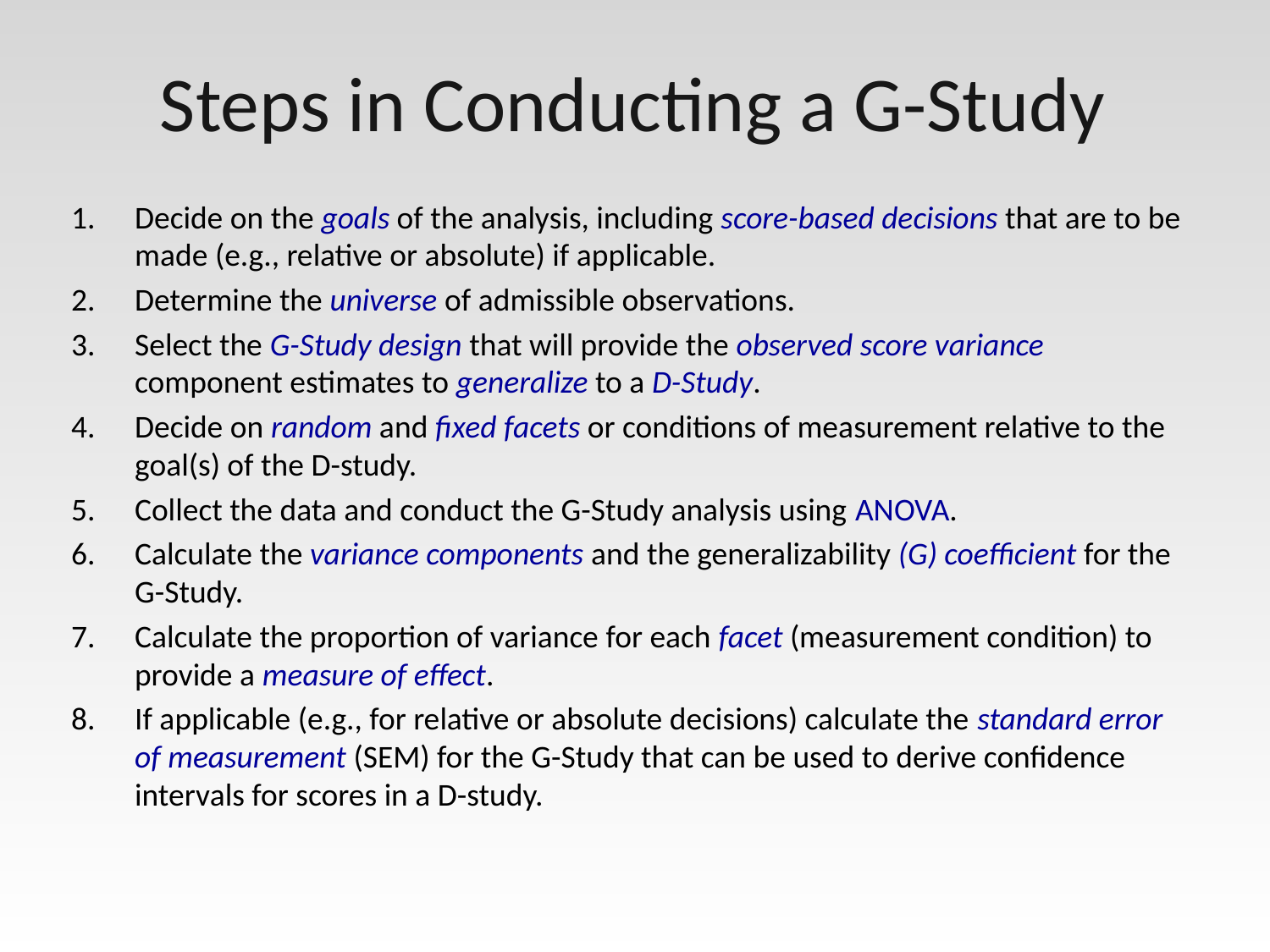

# Steps in Conducting a G-Study
Decide on the goals of the analysis, including score-based decisions that are to be made (e.g., relative or absolute) if applicable.
Determine the universe of admissible observations.
Select the G-Study design that will provide the observed score variance component estimates to generalize to a D-Study.
Decide on random and fixed facets or conditions of measurement relative to the goal(s) of the D-study.
Collect the data and conduct the G-Study analysis using ANOVA.
Calculate the variance components and the generalizability (G) coefficient for the G-Study.
Calculate the proportion of variance for each facet (measurement condition) to provide a measure of effect.
If applicable (e.g., for relative or absolute decisions) calculate the standard error of measurement (SEM) for the G-Study that can be used to derive confidence intervals for scores in a D-study.